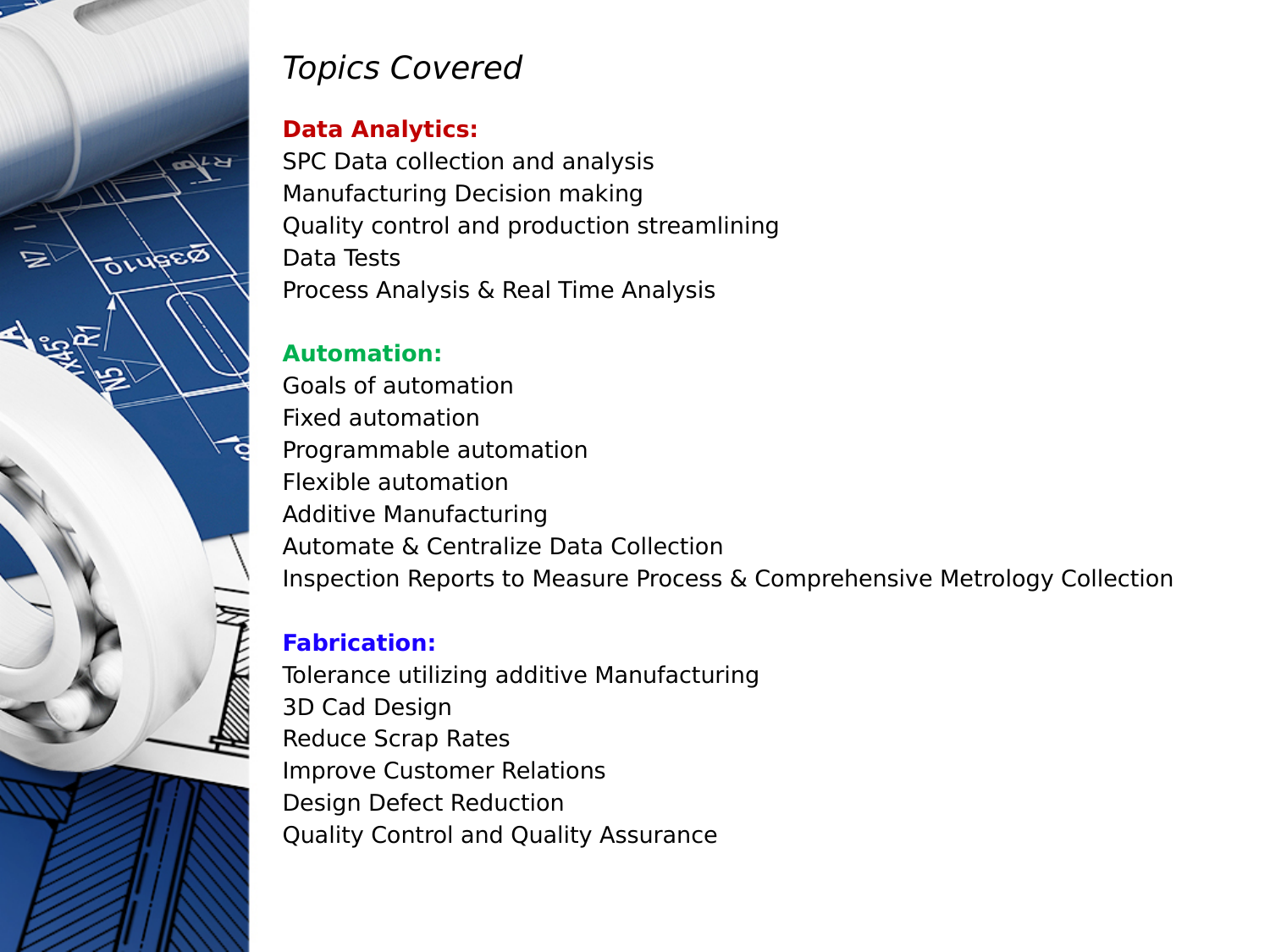

# Topics Covered

Data Analytics:
SPC Data collection and analysis
Manufacturing Decision making
Quality control and production streamlining
Data Tests
Process Analysis & Real Time Analysis

Automation:
Goals of automation
Fixed automation
Programmable automation
Flexible automation
Additive Manufacturing
Automate & Centralize Data Collection
Inspection Reports to Measure Process & Comprehensive Metrology Collection

Fabrication:
Tolerance utilizing additive Manufacturing
3D Cad Design
Reduce Scrap Rates
Improve Customer Relations
Design Defect Reduction
Quality Control and Quality Assurance